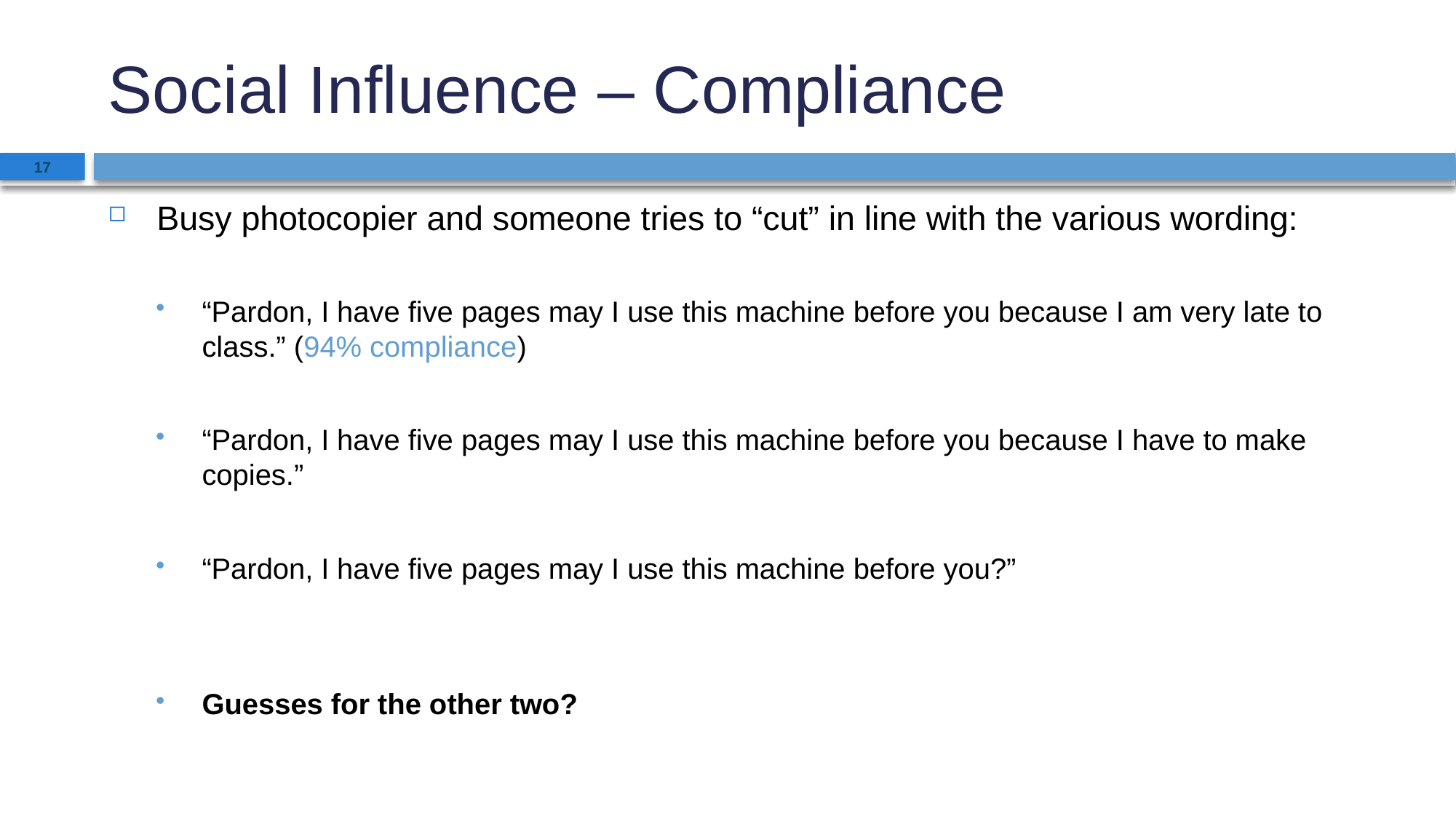

# Social Influence – Compliance
17
Busy photocopier and someone tries to “cut” in line with the various wording:

“Pardon, I have five pages may I use this machine before you because I am very late to class.” (94% compliance)

“Pardon, I have five pages may I use this machine before you because I have to make copies.”

“Pardon, I have five pages may I use this machine before you?”

Guesses for the other two?